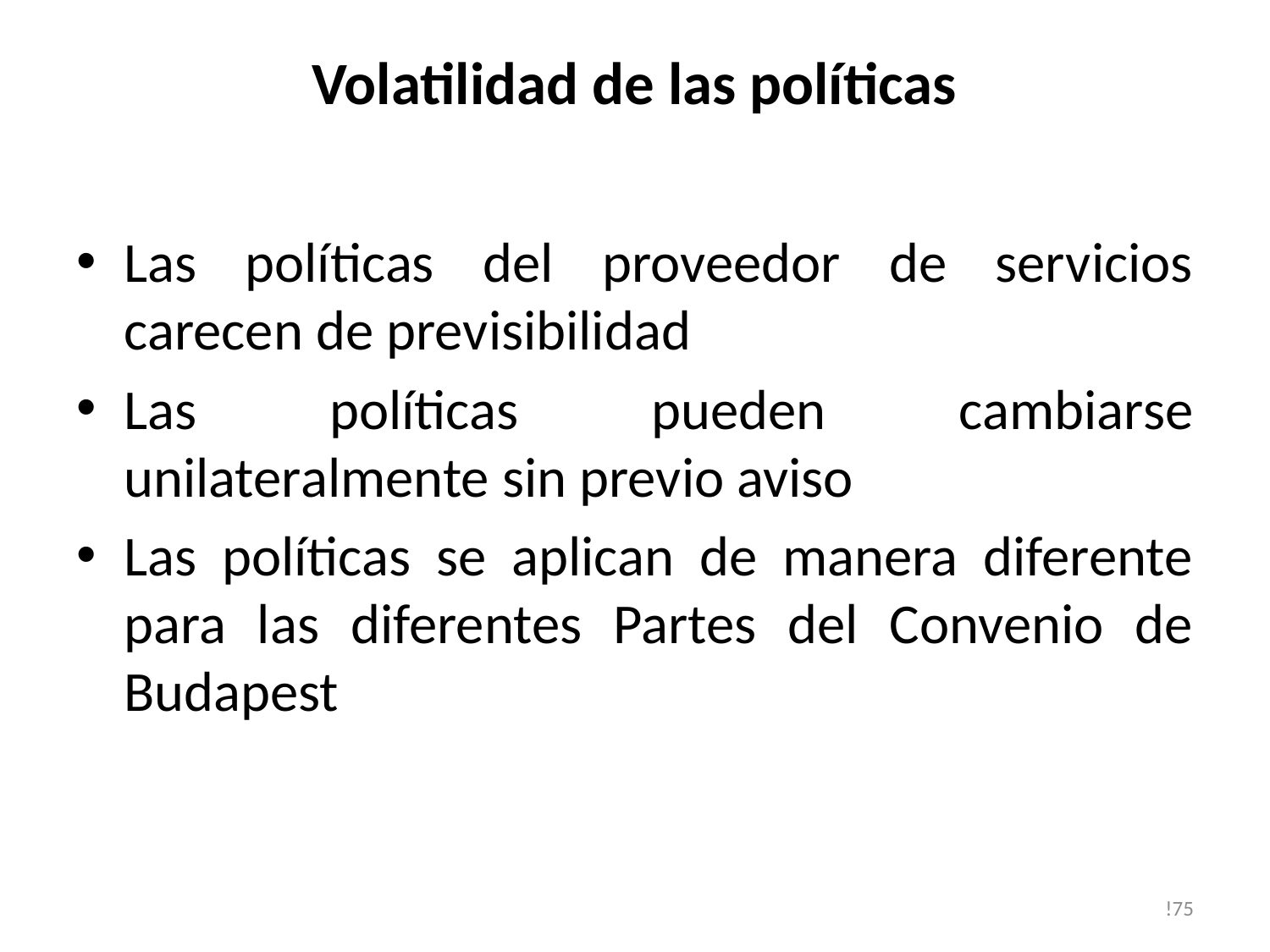

# Volatilidad de las políticas
Las políticas del proveedor de servicios carecen de previsibilidad
Las políticas pueden cambiarse unilateralmente sin previo aviso
Las políticas se aplican de manera diferente para las diferentes Partes del Convenio de Budapest

!75